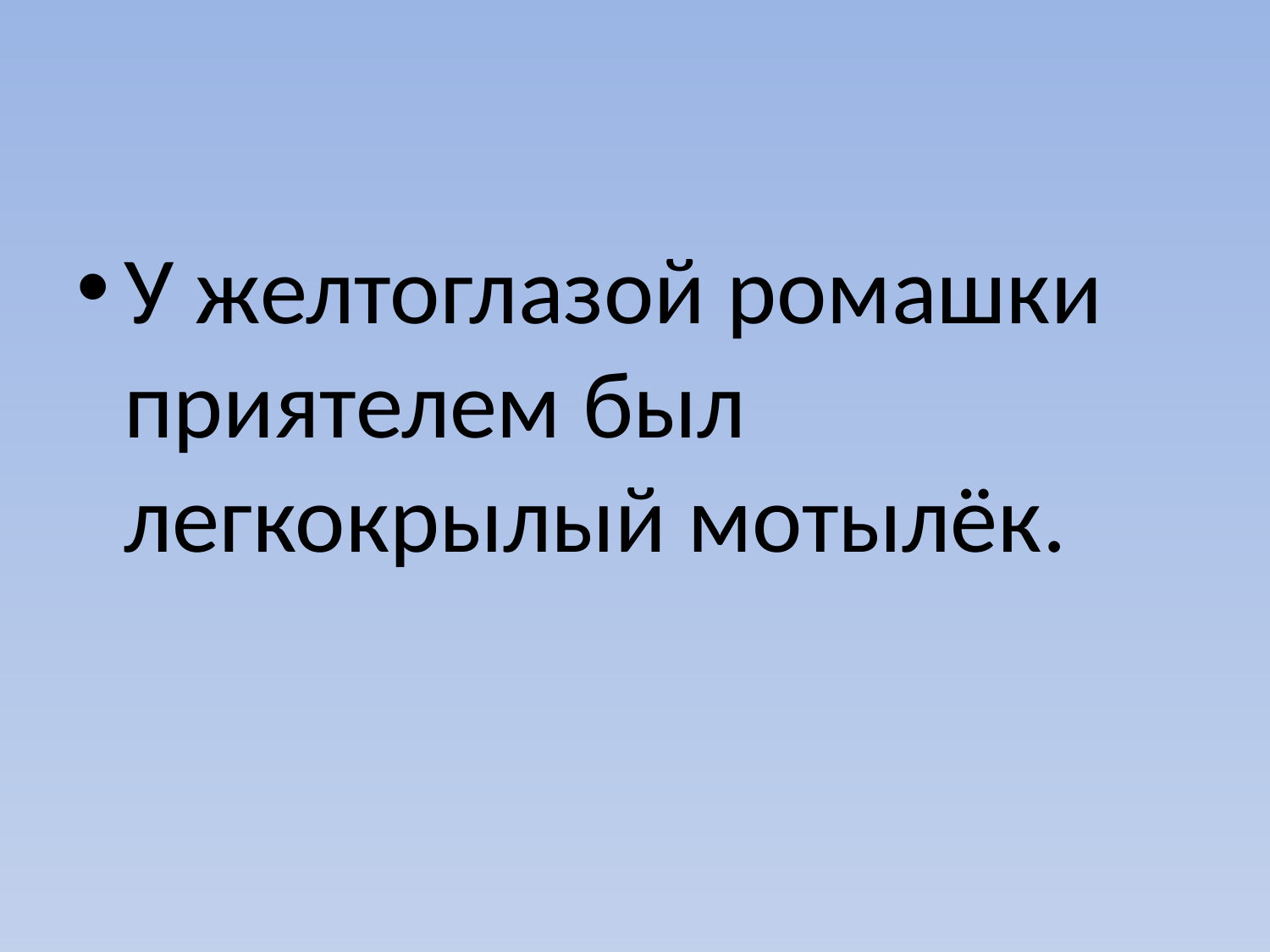

#
У желтоглазой ромашки приятелем был легкокрылый мотылёк.